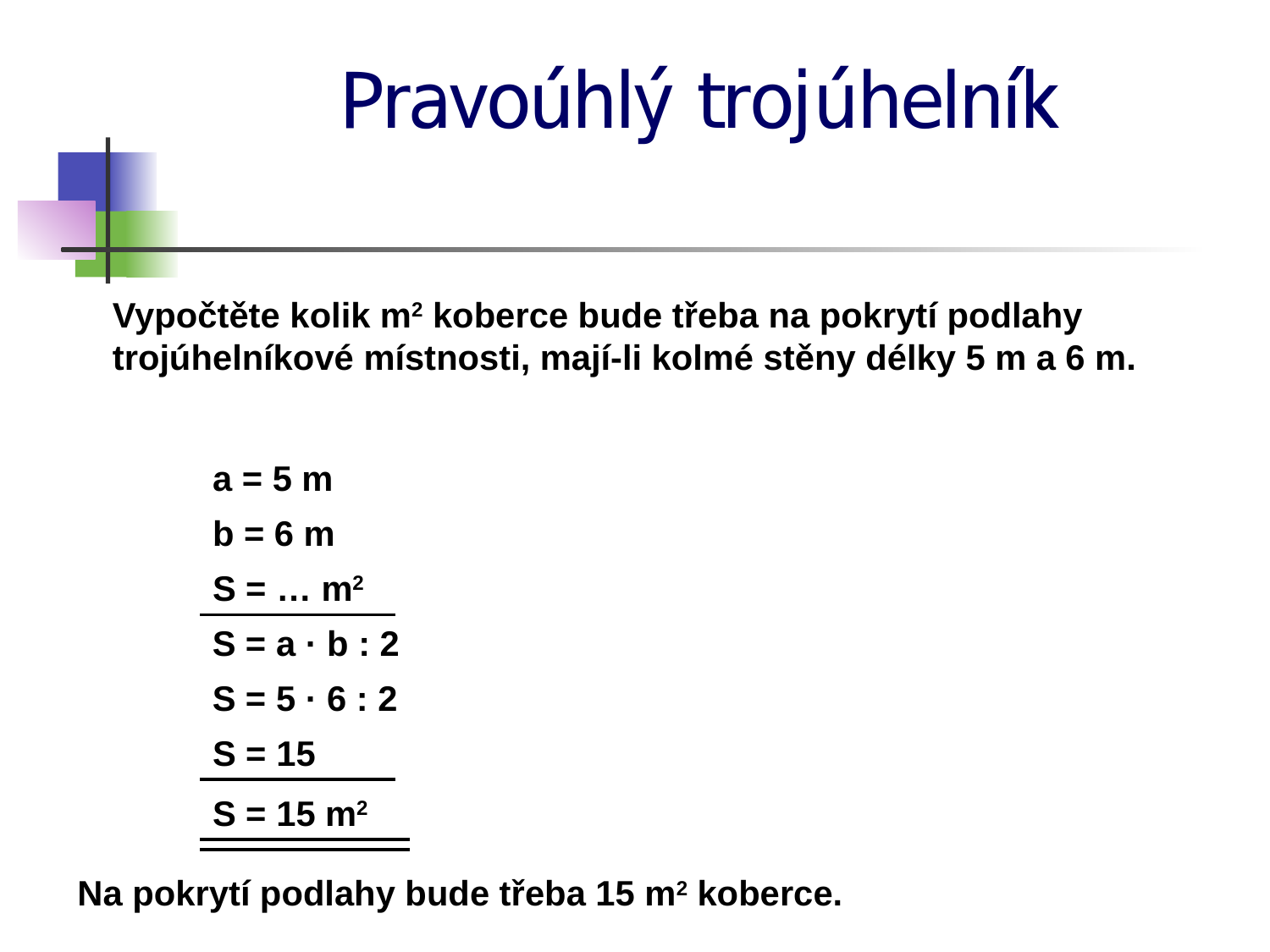

# Pravoúhlý trojúhelník
Vypočtěte kolik m2 koberce bude třeba na pokrytí podlahy trojúhelníkové místnosti, mají-li kolmé stěny délky 5 m a 6 m.
a = 5 m
b = 6 m
S = … m2
S = a · b : 2
S = 5 · 6 : 2
S = 15
S = 15 m2
Na pokrytí podlahy bude třeba 15 m2 koberce.